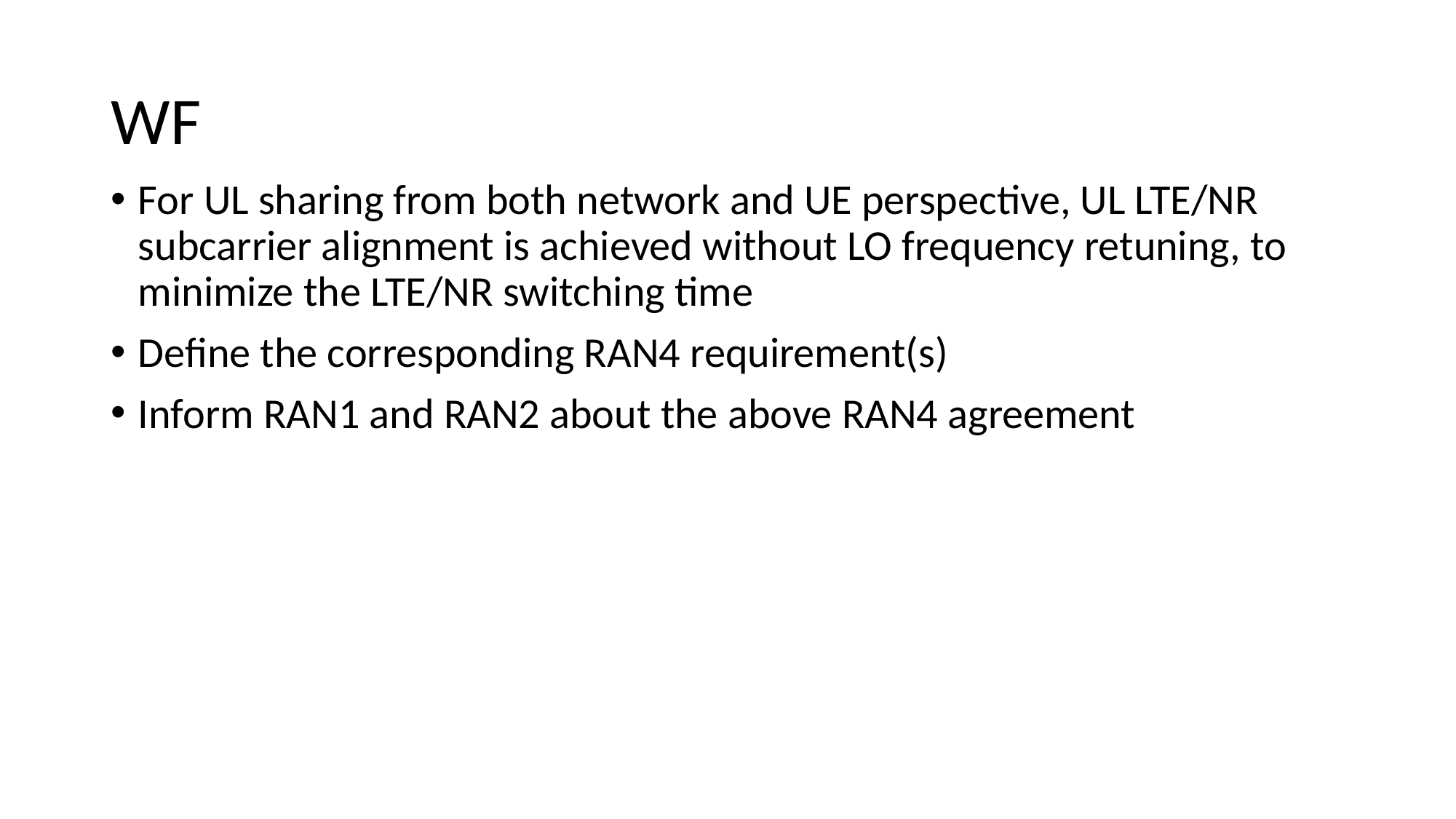

# WF
For UL sharing from both network and UE perspective, UL LTE/NR subcarrier alignment is achieved without LO frequency retuning, to minimize the LTE/NR switching time
Define the corresponding RAN4 requirement(s)
Inform RAN1 and RAN2 about the above RAN4 agreement